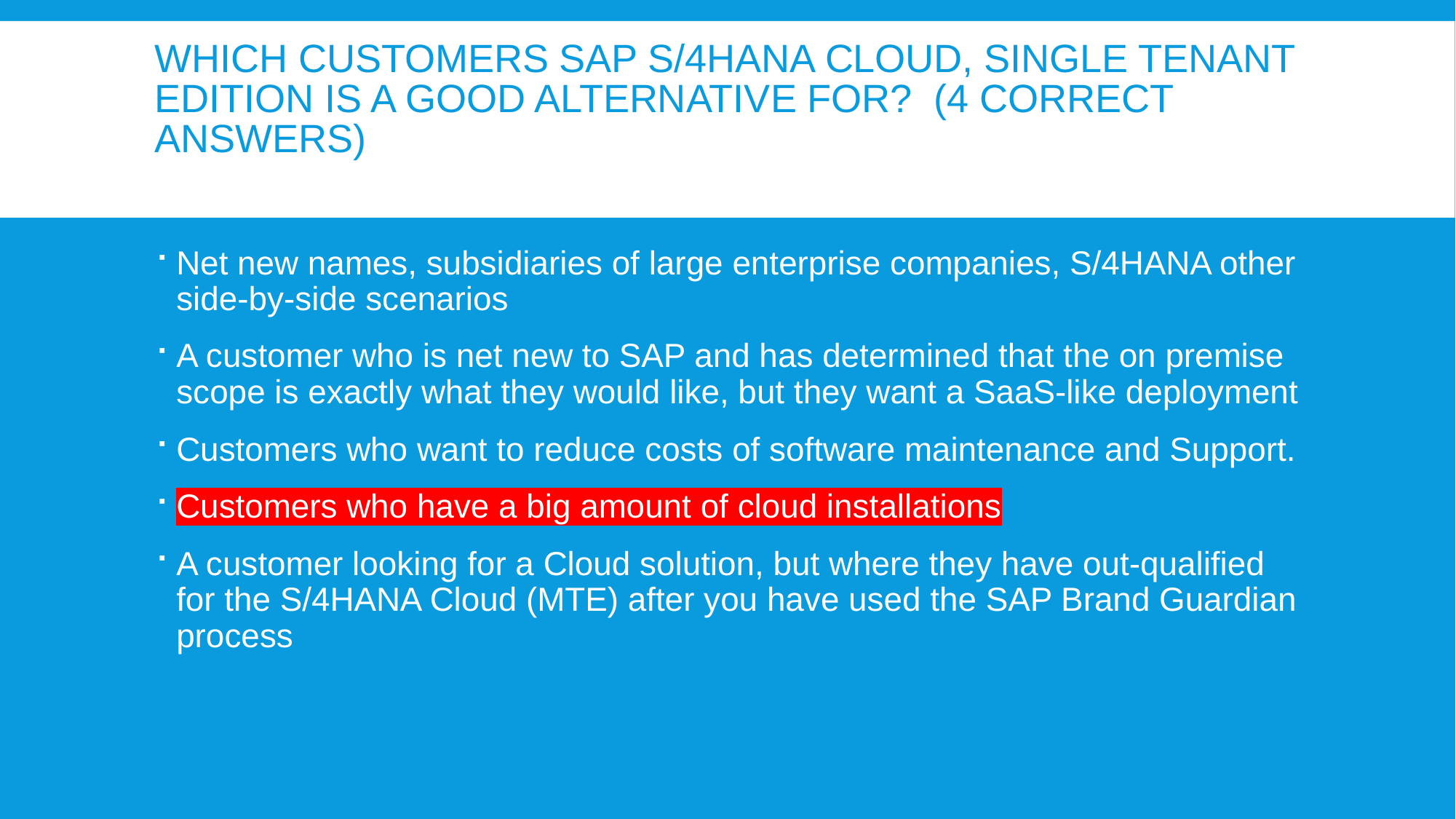

# Which customers SAP S/4HANA Cloud, single tenant edition is a good alternative for?  (4 correct answers)
Net new names, subsidiaries of large enterprise companies, S/4HANA other side-by-side scenarios
A customer who is net new to SAP and has determined that the on premise scope is exactly what they would like, but they want a SaaS-like deployment
Customers who want to reduce costs of software maintenance and Support.
Customers who have a big amount of cloud installations
A customer looking for a Cloud solution, but where they have out-qualified for the S/4HANA Cloud (MTE) after you have used the SAP Brand Guardian process